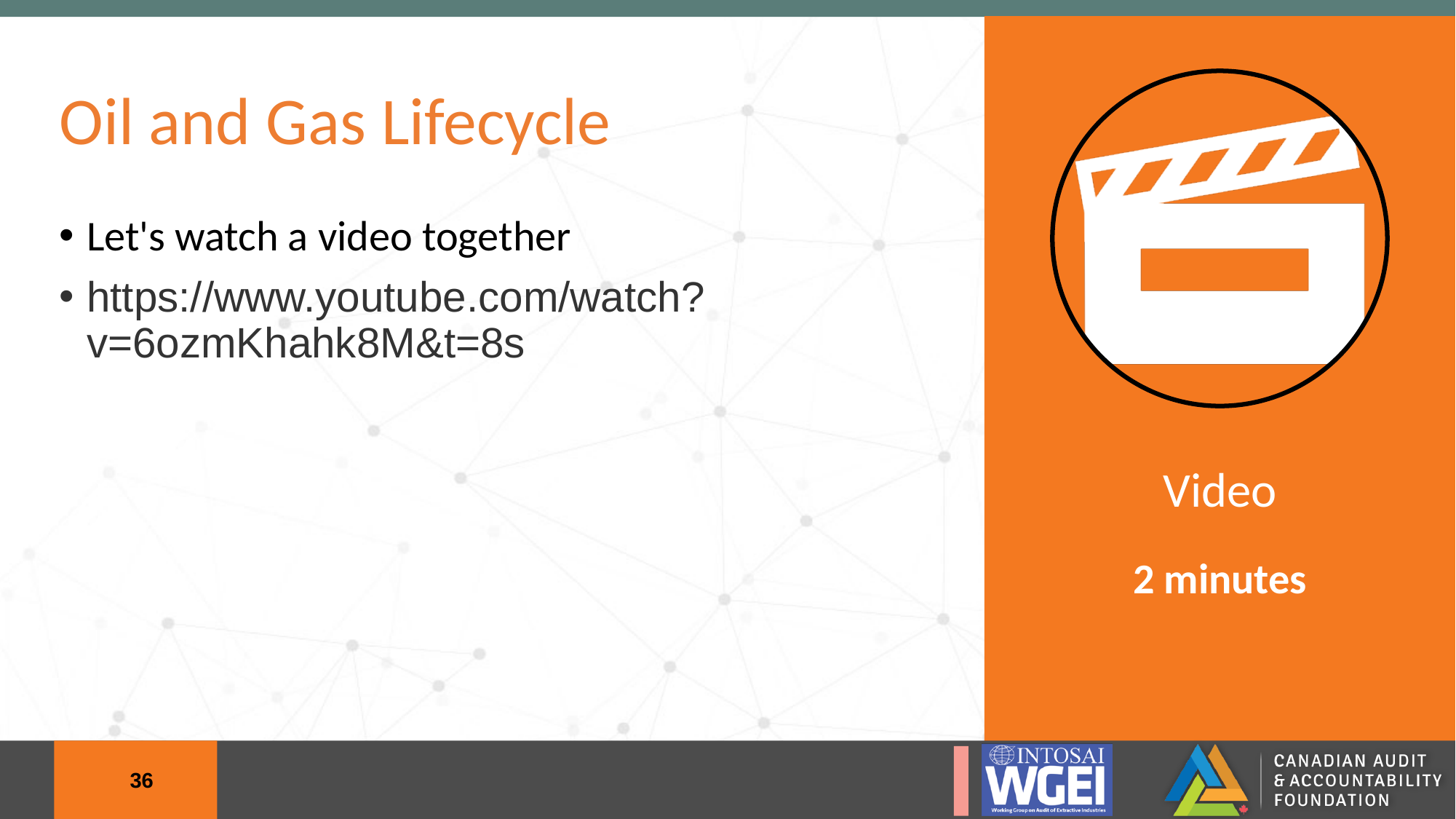

# Oil and Gas Lifecycle
Let's watch a video together
https://www.youtube.com/watch?v=6ozmKhahk8M&t=8s

2 minutes